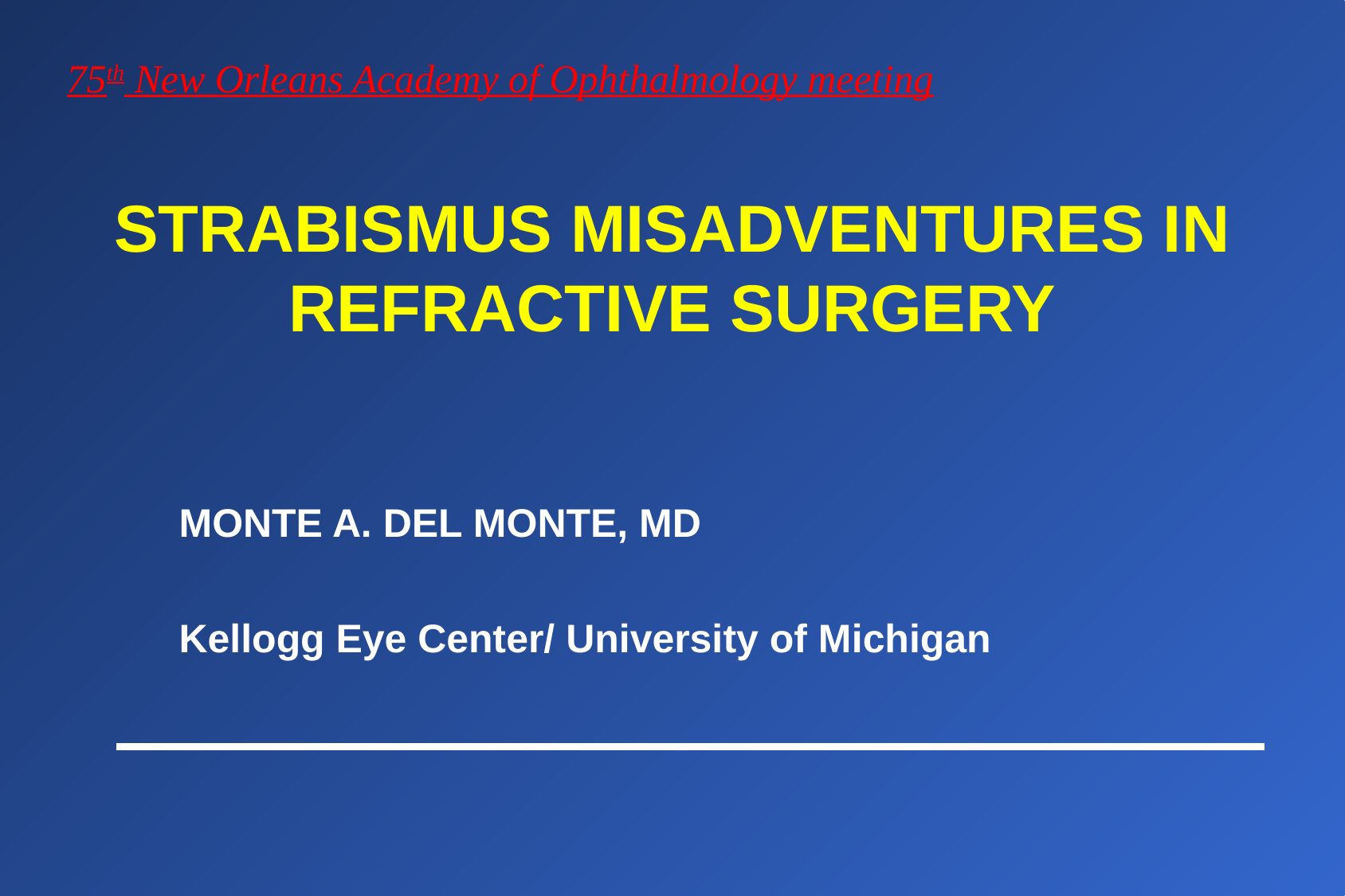

75th New Orleans Academy of Ophthalmology meeting

STRABISMUS MISADVENTURES IN REFRACTIVE SURGERY
MONTE A. DEL MONTE, MD

Kellogg Eye Center/ University of Michigan